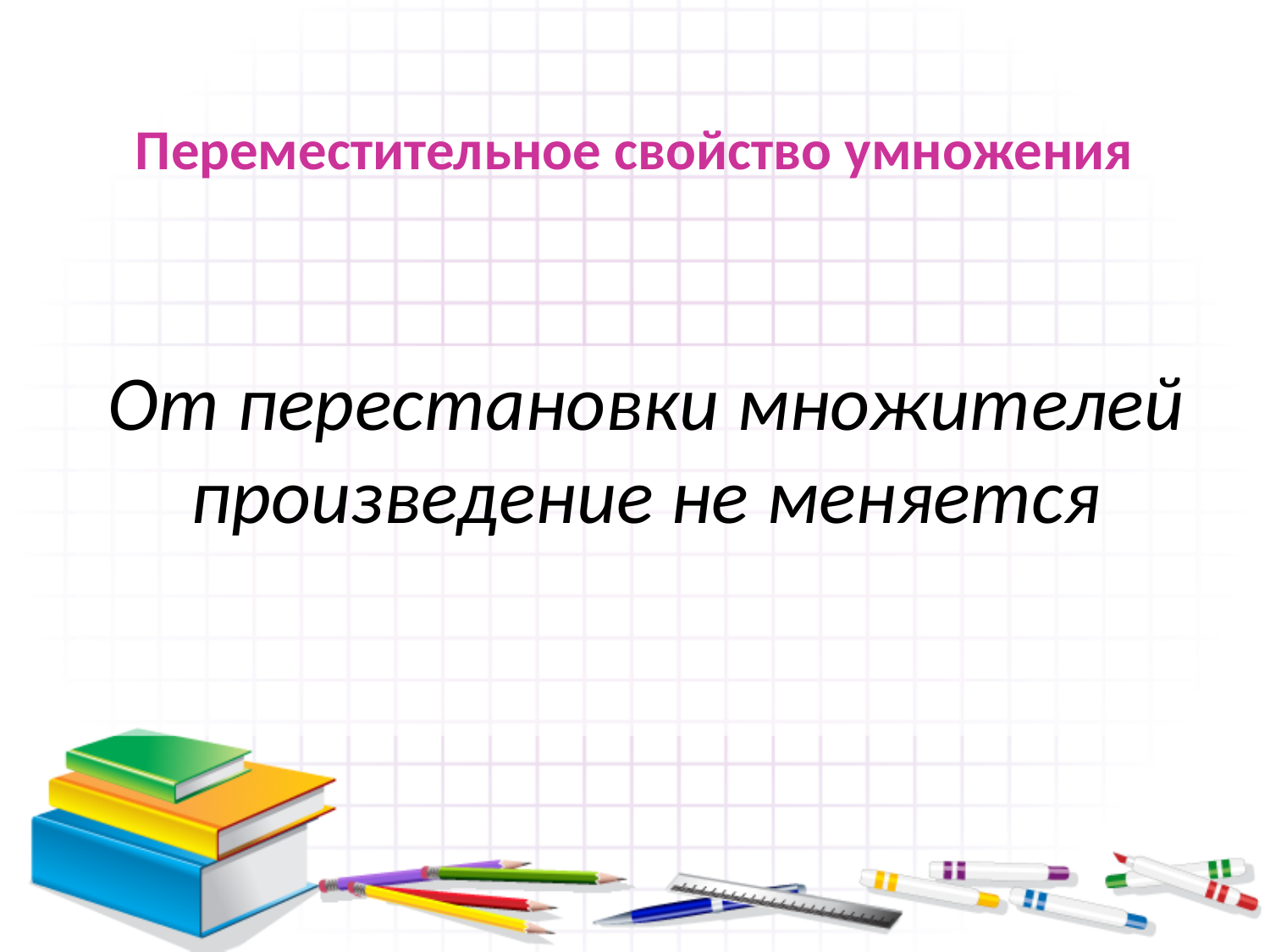

# Переместительное свойство умножения
От перестановки множителей произведение не меняется